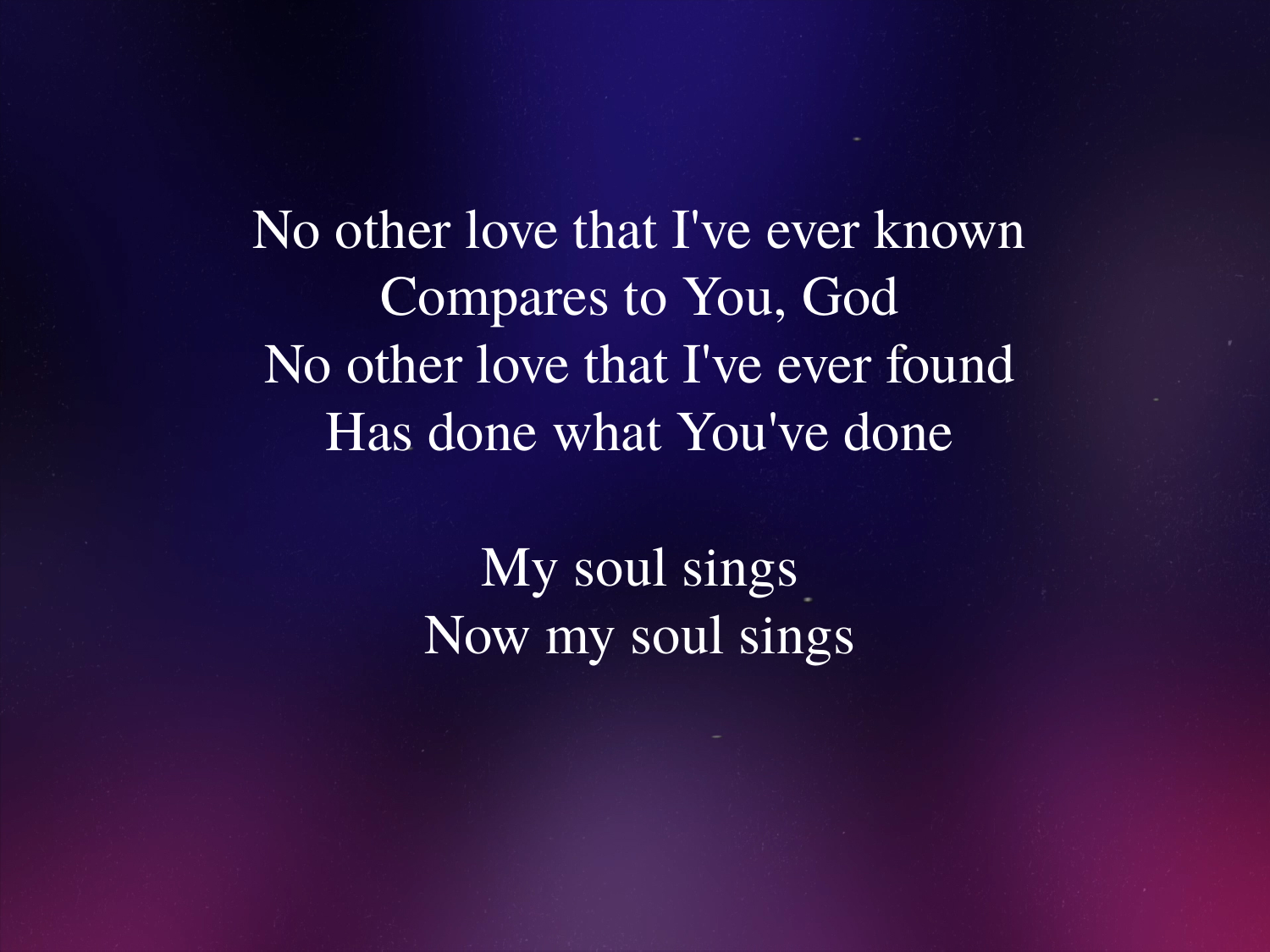

# No other love that I've ever known Compares to You, God No other love that I've ever found Has done what You've done My soul sings Now my soul sings